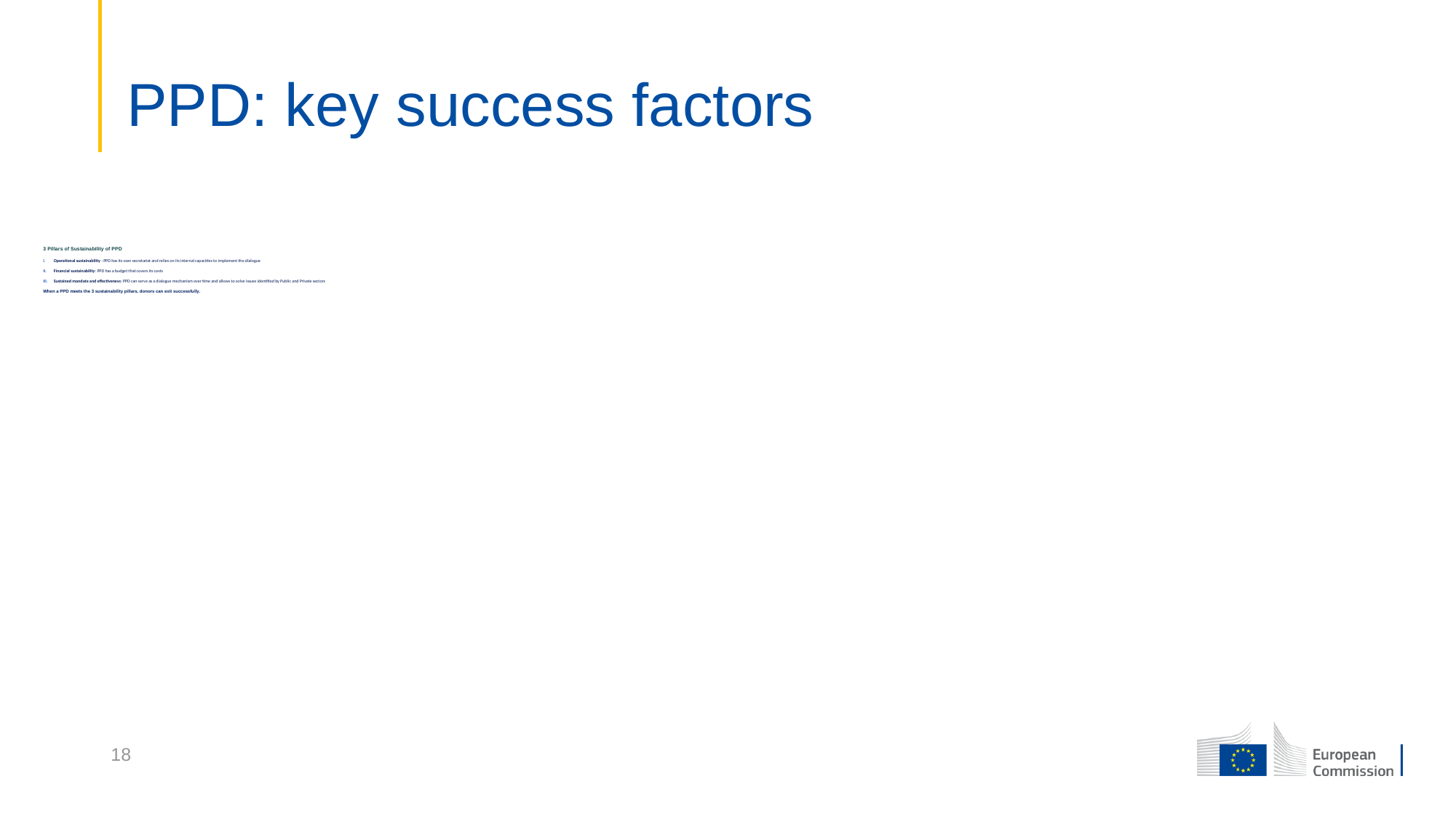

# PPD: key success factors
3 Pillars of Sustainability of PPD

Operational sustainability : PPD has its own secretariat and relies on its internal capacities to implement the dialogue

Financial sustainability: PPD has a budget that covers its costs

Sustained mandate and effectiveness: PPD can serve as a dialogue mechanism over time and allows to solve issues identified by Public and Private sectors

When a PPD meets the 3 sustainability pillars, donors can exit successfully.

18
18